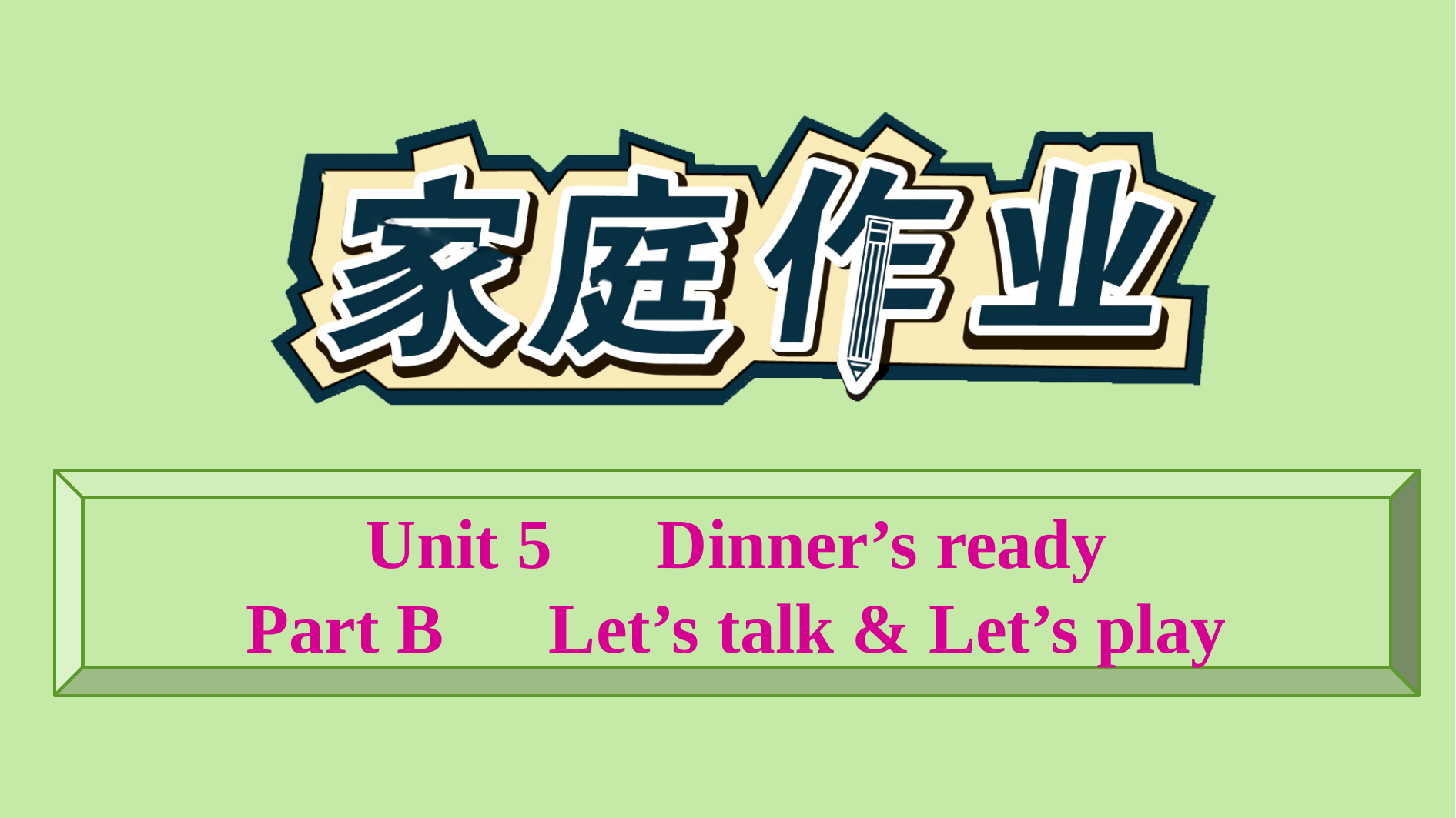

Unit 5　Dinner’s ready
Part B　Let’s talk & Let’s play